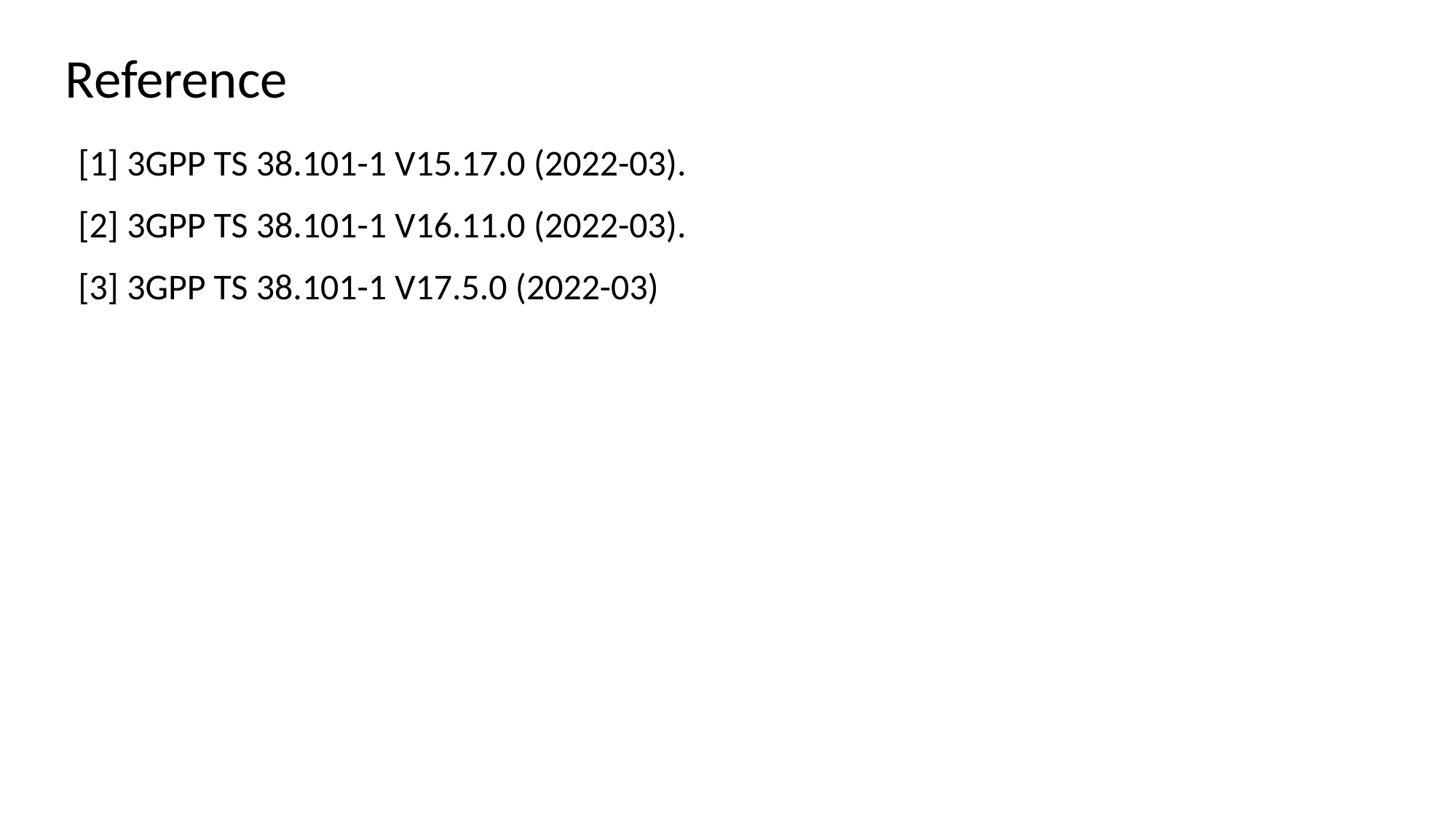

# Reference
[1] 3GPP TS 38.101-1 V15.17.0 (2022-03).
[2] 3GPP TS 38.101-1 V16.11.0 (2022-03).
[3] 3GPP TS 38.101-1 V17.5.0 (2022-03)